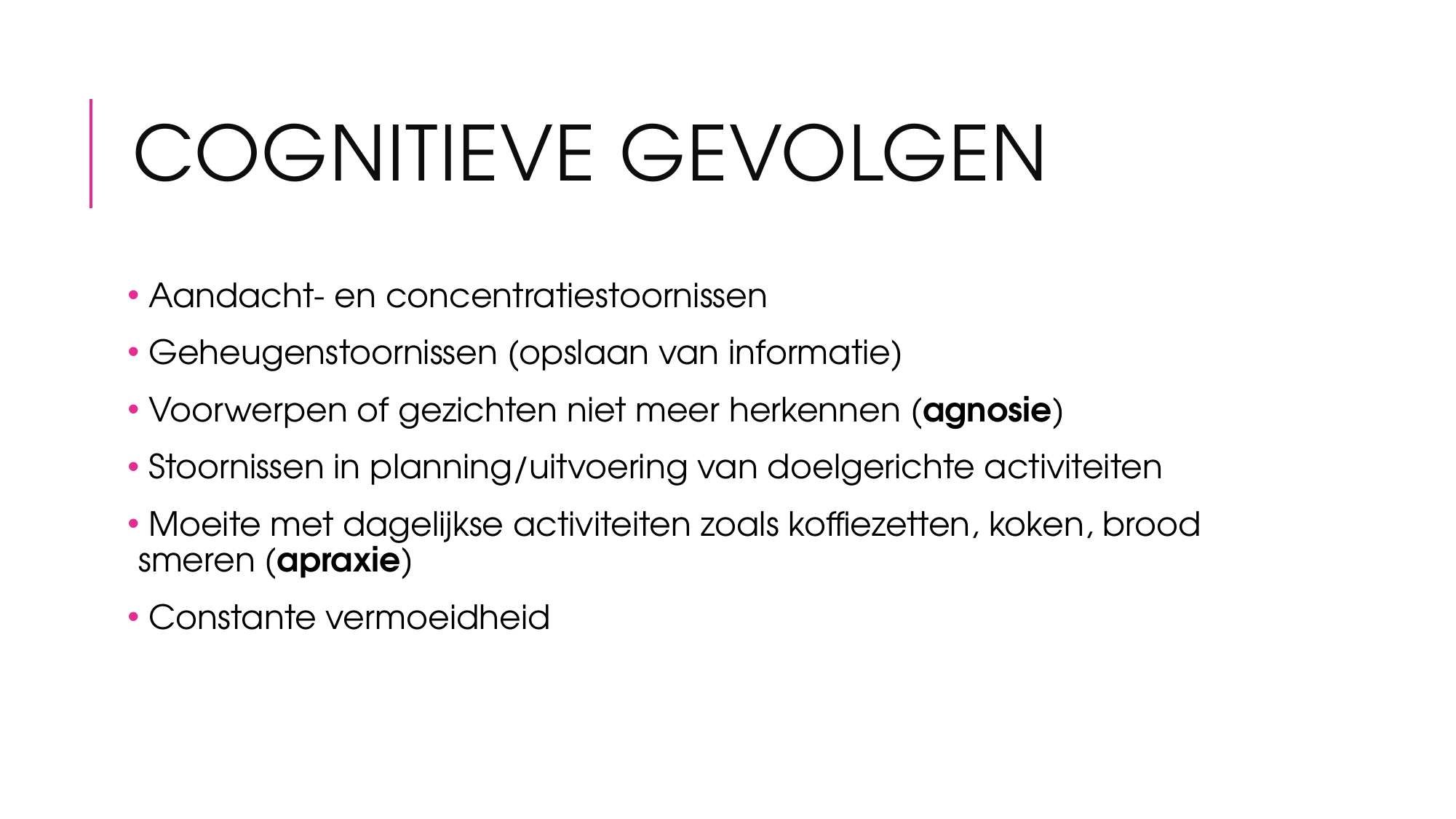

# Cognitieve gevolgen
 Aandacht- en concentratiestoornissen
 Geheugenstoornissen (opslaan van informatie)
 Voorwerpen of gezichten niet meer herkennen (agnosie)
 Stoornissen in planning/uitvoering van doelgerichte activiteiten
 Moeite met dagelijkse activiteiten zoals koffiezetten, koken, brood smeren (apraxie)
 Constante vermoeidheid